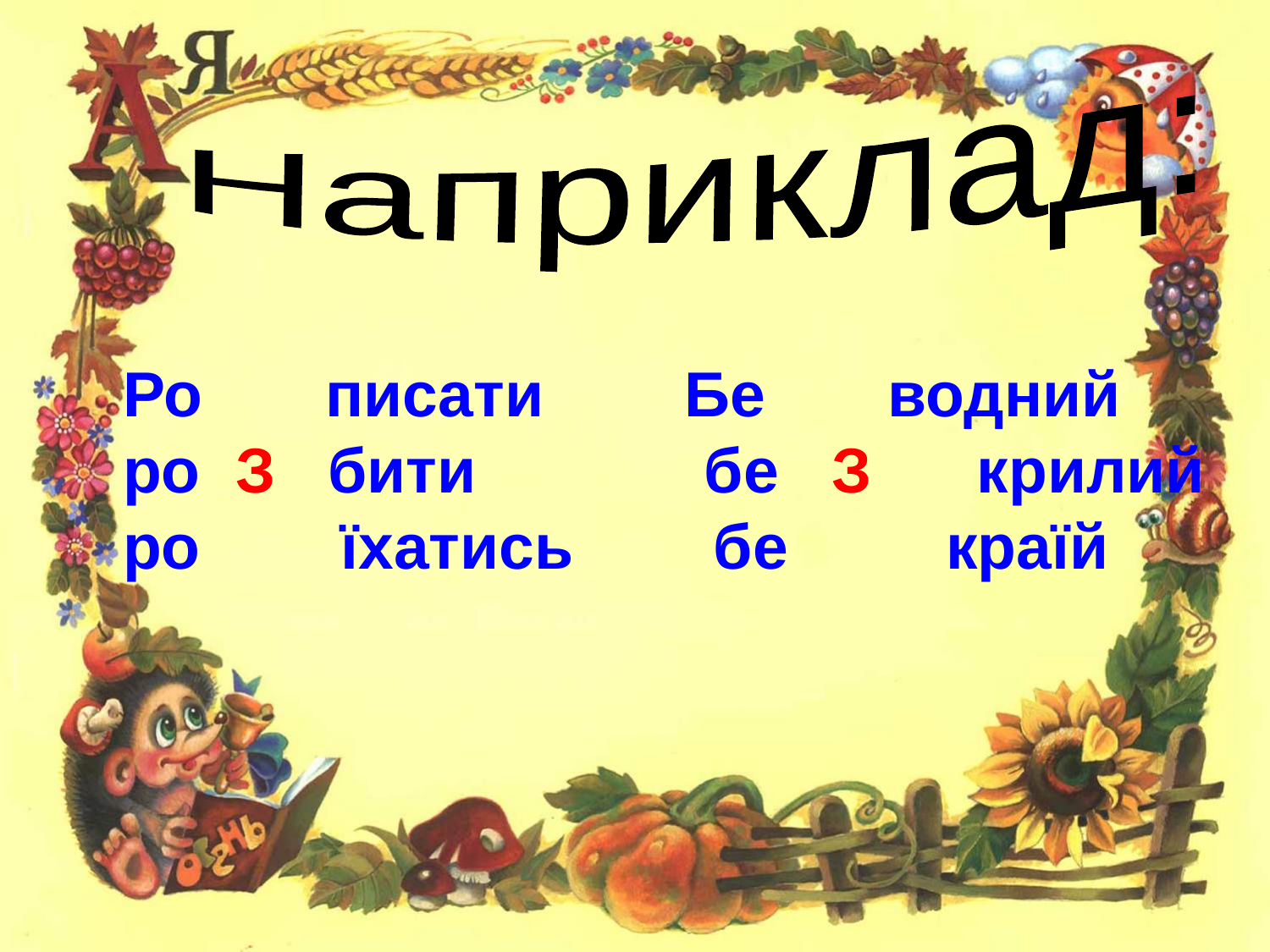

Наприклад:
Ро       писати        Бе       водний
ро  З   бити             бе   З      крилий
ро        їхатись        бе         країй